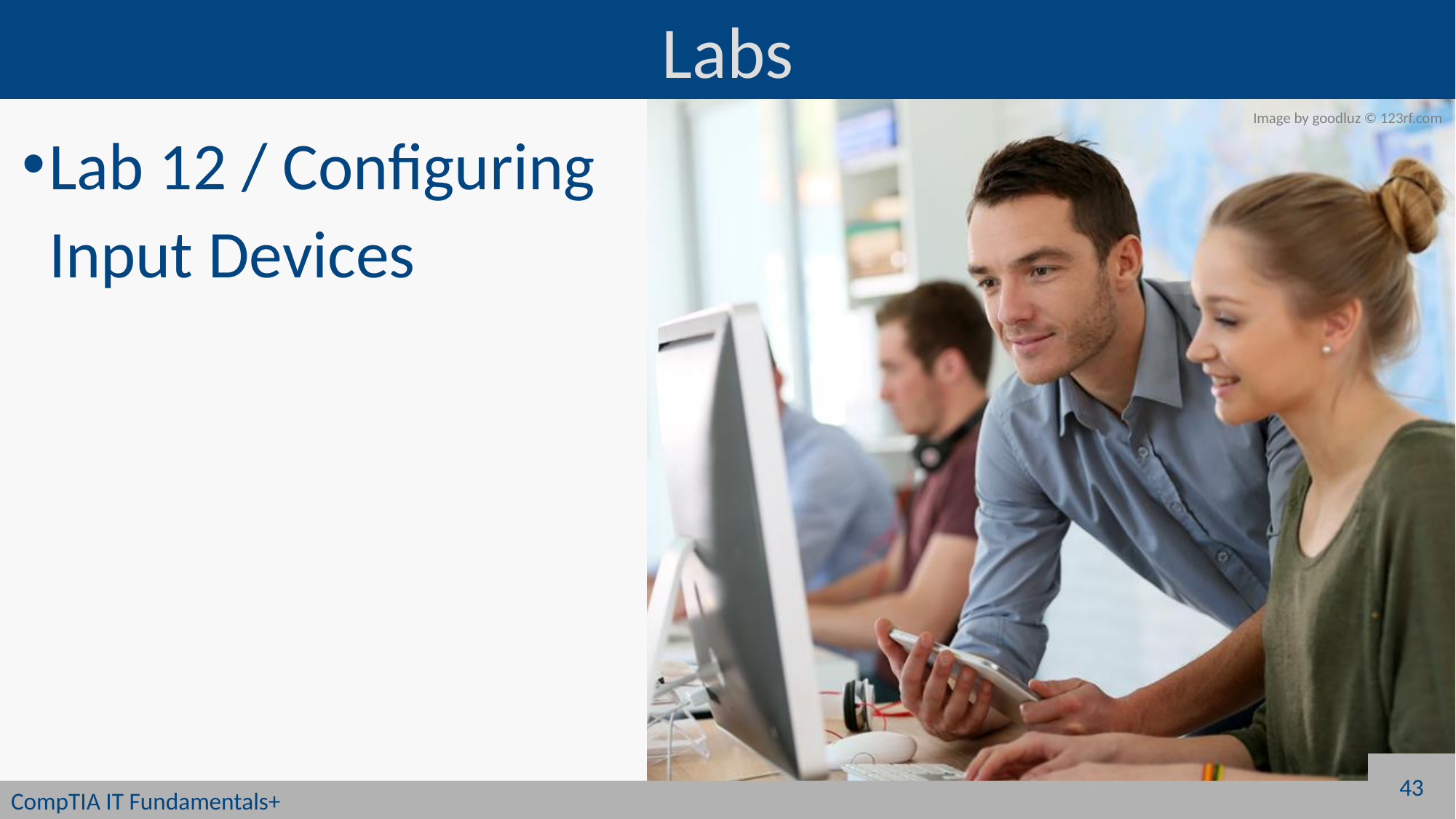

Lab 12 / Configuring Input Devices
43
CompTIA IT Fundamentals+